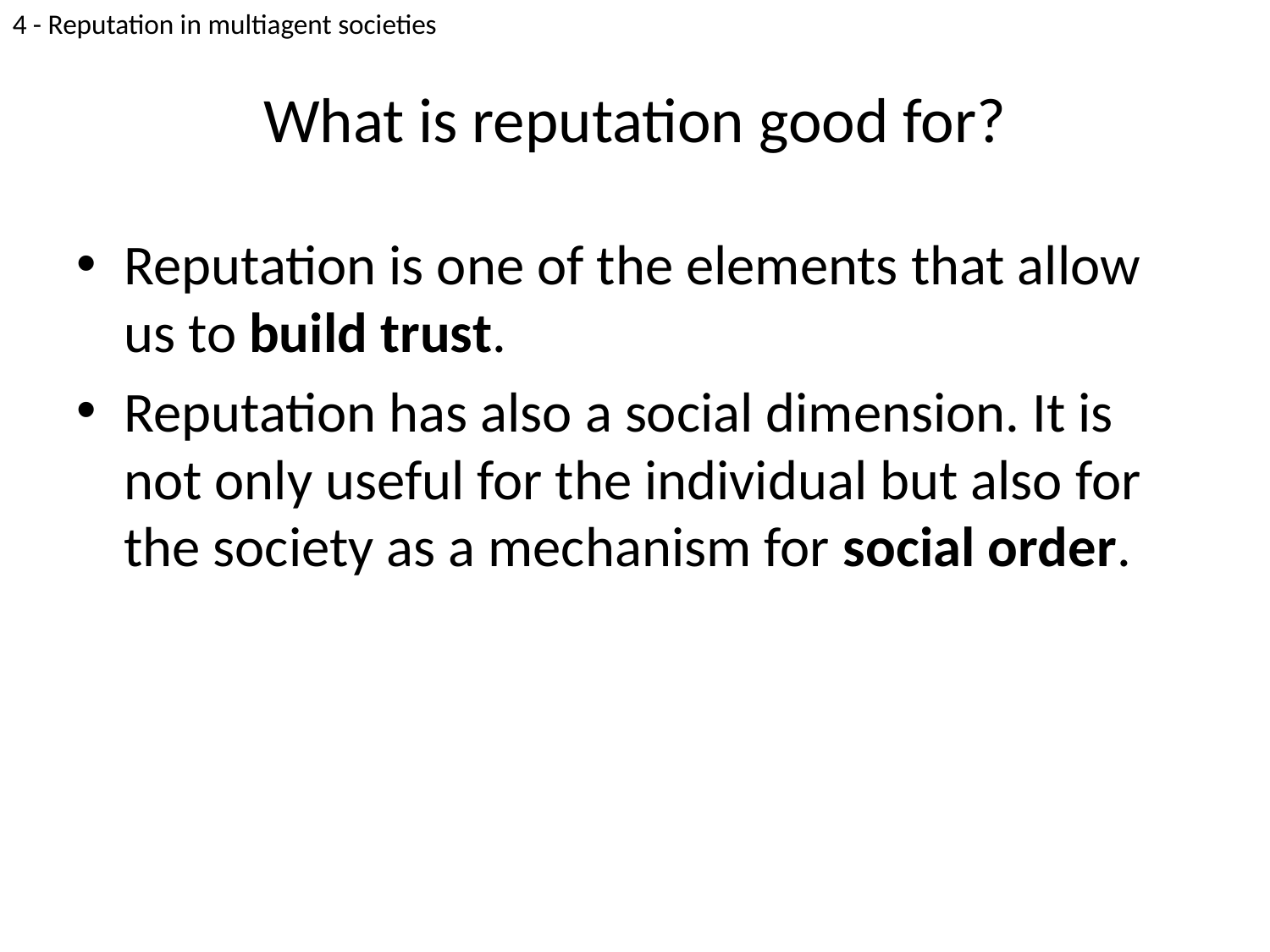

4 - Reputation in multiagent societies
# What is reputation good for?
Reputation is one of the elements that allow us to build trust.
Reputation has also a social dimension. It is not only useful for the individual but also for the society as a mechanism for social order.